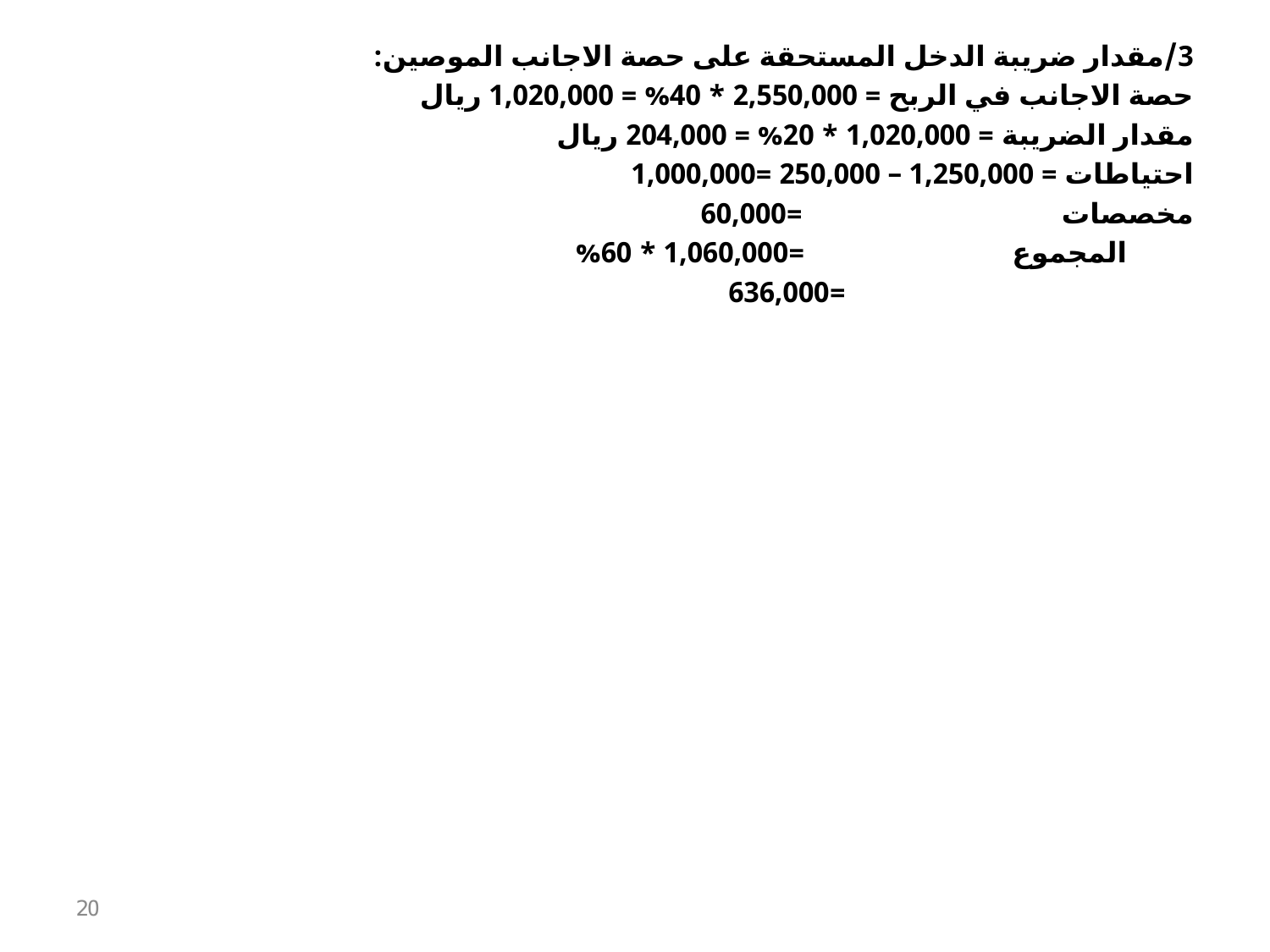

3/مقدار ضريبة الدخل المستحقة على حصة الاجانب الموصين:
حصة الاجانب في الربح = 2,550,000 * 40% = 1,020,000 ريال
مقدار الضريبة = 1,020,000 * 20% = 204,000 ريال
احتياطات = 1,250,000 – 250,000 =1,000,000
مخصصات                                   =60,000
         المجموع                            =1,060,000 * 60%
                                               =636,000
20